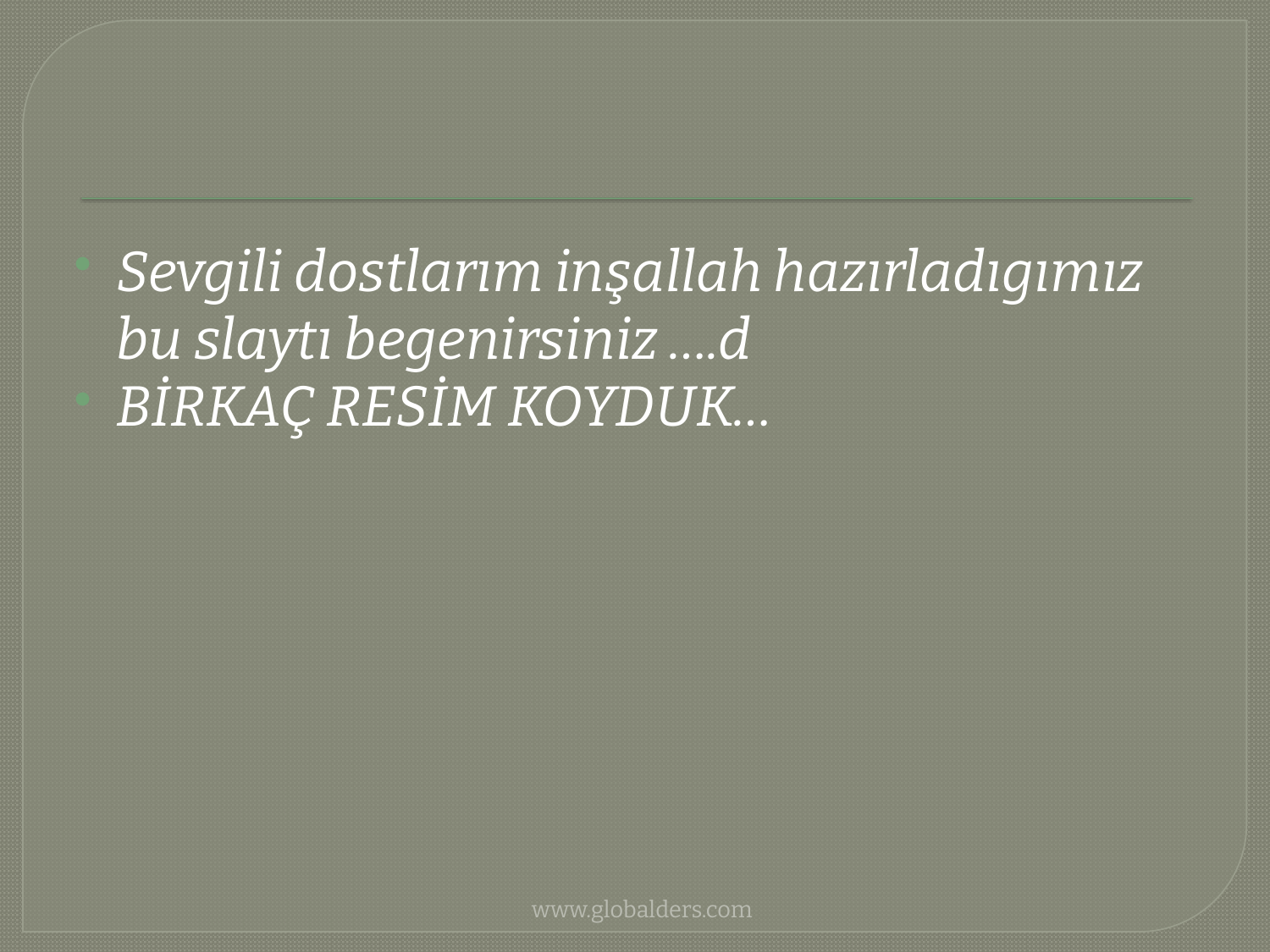

Sevgili dostlarım inşallah hazırladıgımız bu slaytı begenirsiniz ….d
BİRKAÇ RESİM KOYDUK…
www.globalders.com